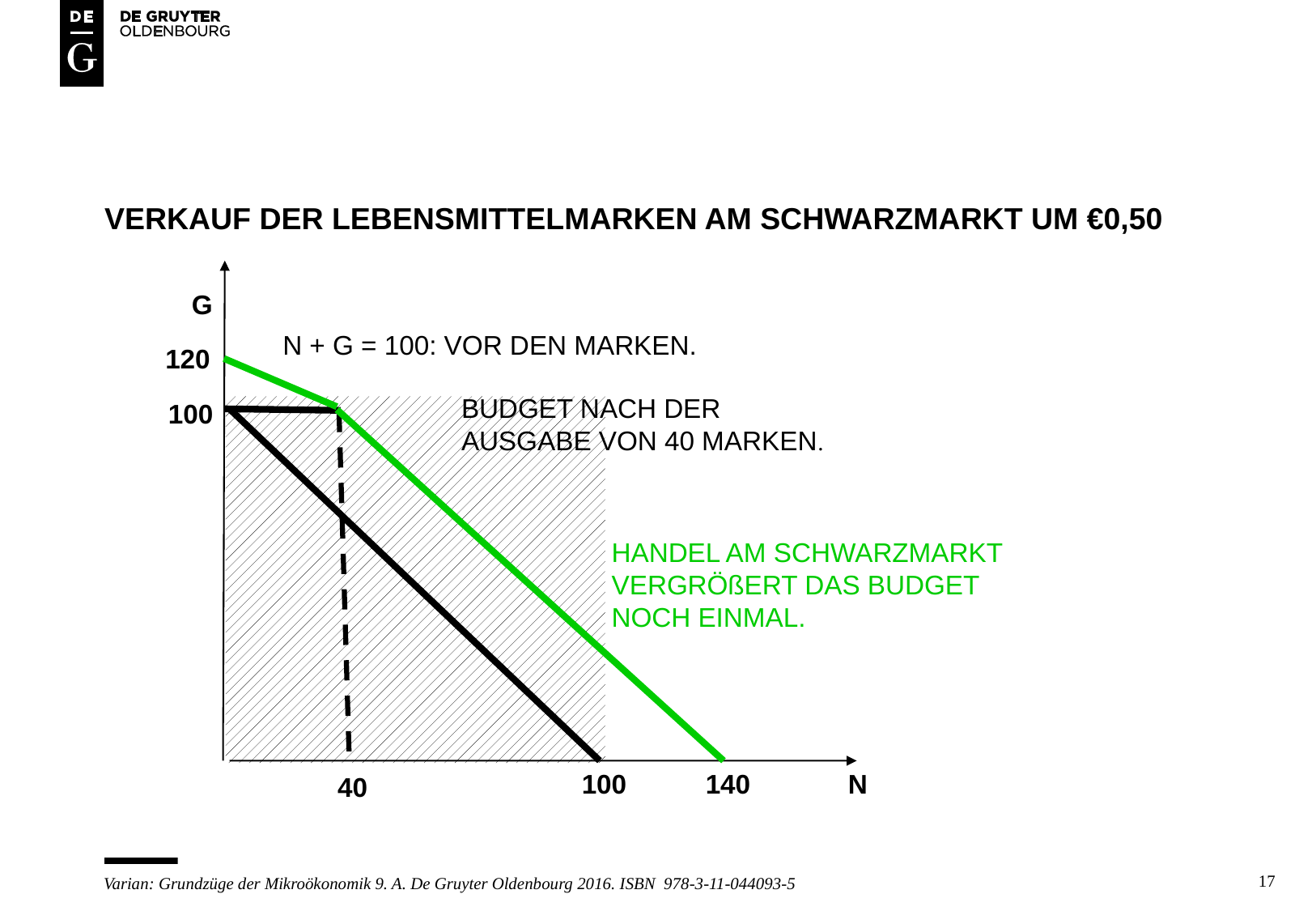

# Verkauf der Lebensmittelmarken am Schwarzmarkt um €0,50

G
N + G = 100: VOR DEN MARKEN.
120

BUDGET NACH DER AUSGABE VON 40 MARKEN.
100

HANDEL AM SCHWARZMARKT
VERGRÖßERT DAS BUDGET
NOCH EINMAL.

140
N
100
40
17
Varian: Grundzüge der Mikroökonomik 9. A. De Gruyter Oldenbourg 2016. ISBN  978-3-11-044093-5